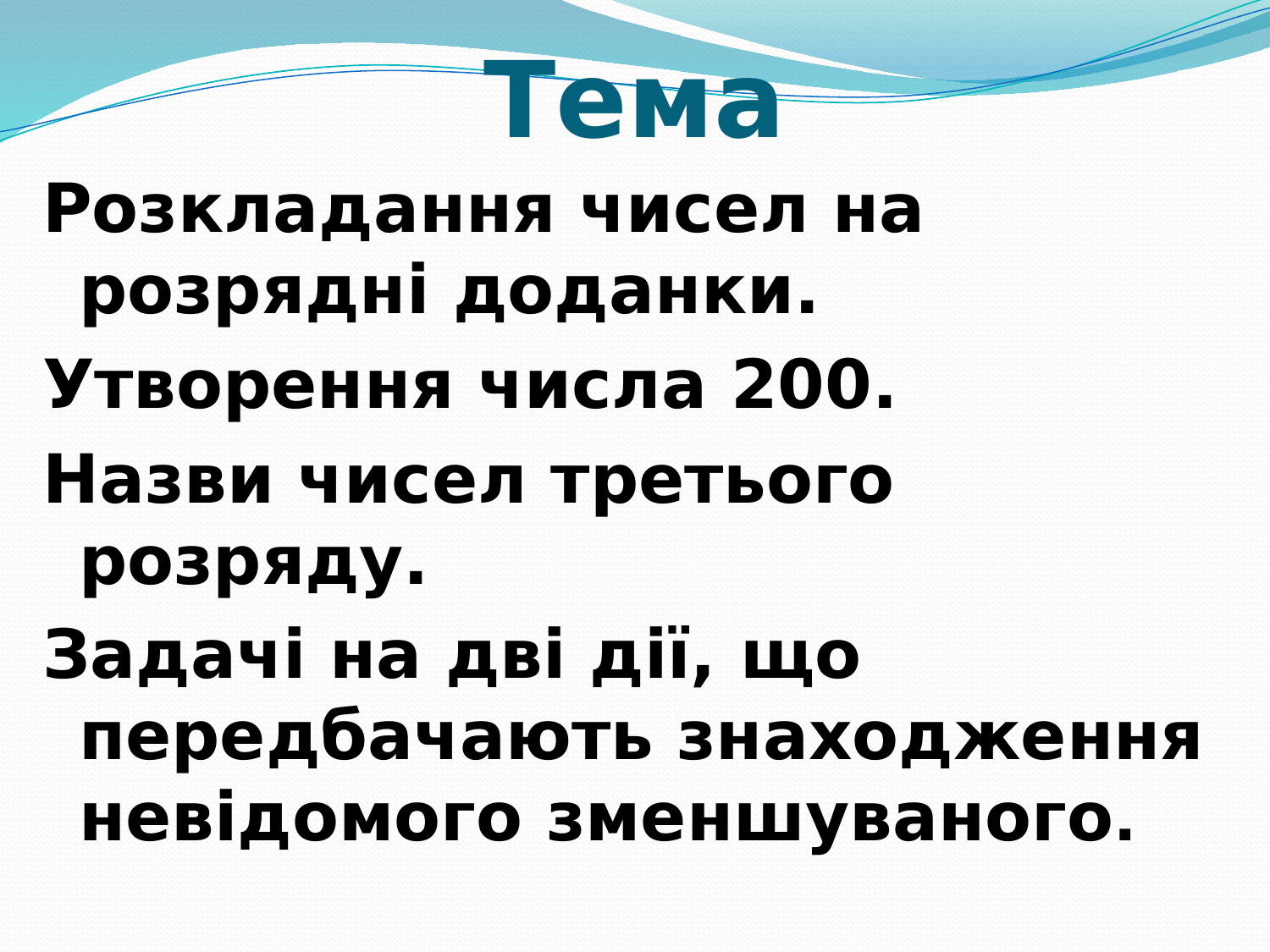

# Тема
Розкладання чисел на розрядні доданки.
Утворення числа 200.
Назви чисел третього розряду.
Задачі на дві дії, що передбачають знаходження невідомого зменшуваного.